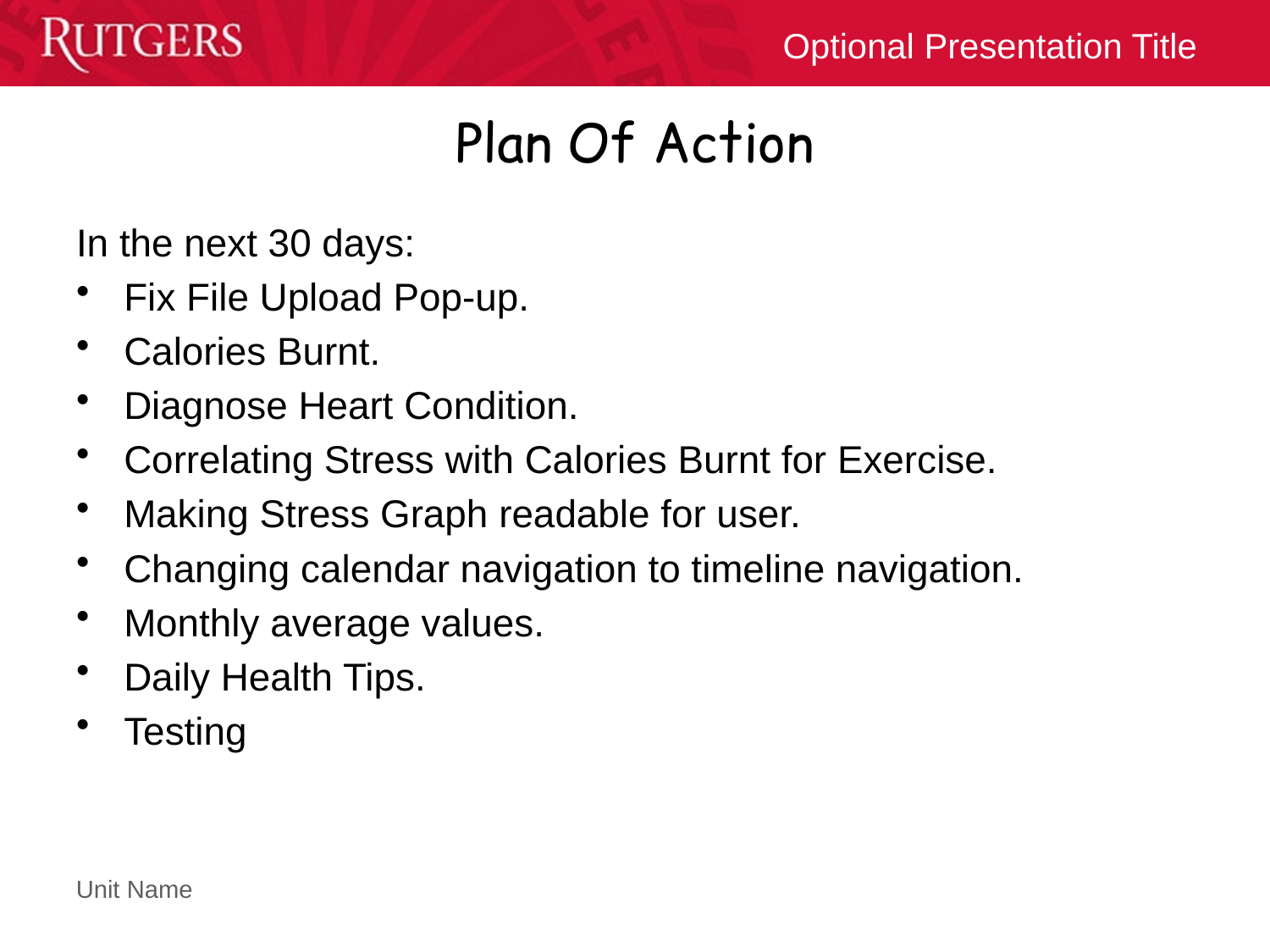

Plan Of Action
In the next 30 days:
Fix File Upload Pop-up.
Calories Burnt.
Diagnose Heart Condition.
Correlating Stress with Calories Burnt for Exercise.
Making Stress Graph readable for user.
Changing calendar navigation to timeline navigation.
Monthly average values.
Daily Health Tips.
Testing